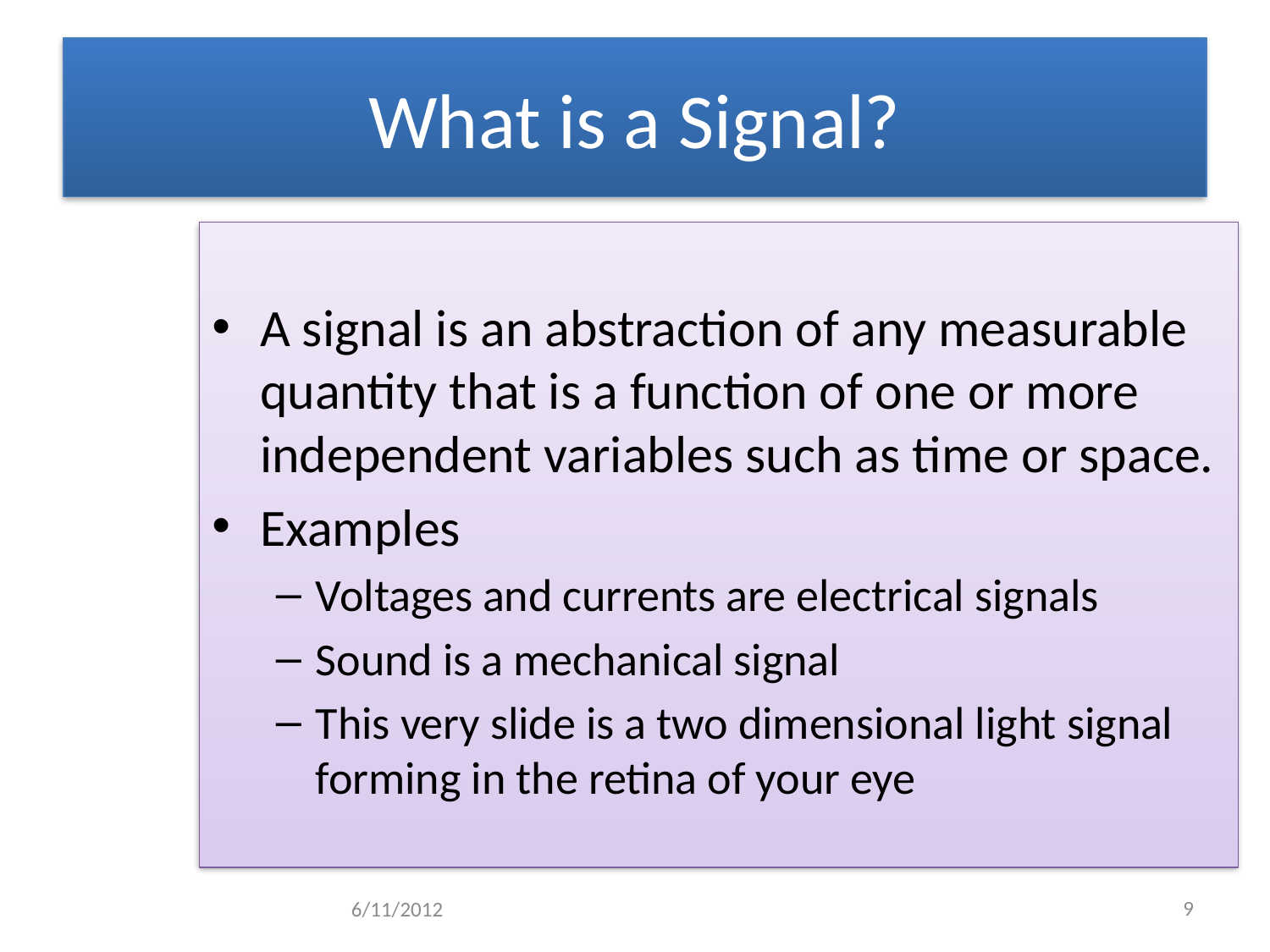

# What is a Signal?

A signal is an abstraction of any measurable quantity that is a function of one or more independent variables such as time or space.
Examples
Voltages and currents are electrical signals
Sound is a mechanical signal
This very slide is a two dimensional light signal forming in the retina of your eye
6/11/2012

9